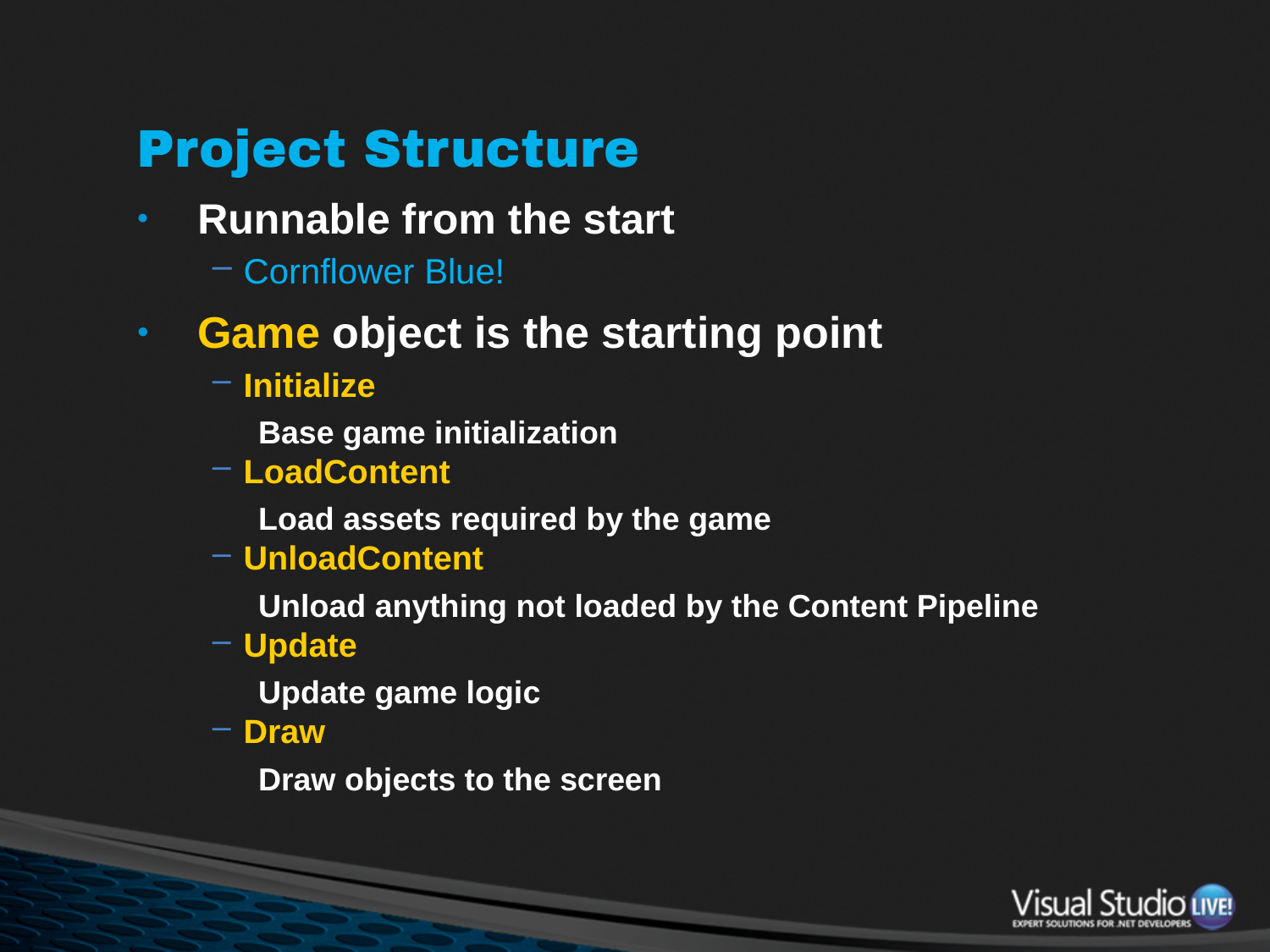

# Project Structure
Runnable from the start
Cornflower Blue!
Game object is the starting point
Initialize
Base game initialization
LoadContent
Load assets required by the game
UnloadContent
Unload anything not loaded by the Content Pipeline
Update
Update game logic
Draw
Draw objects to the screen